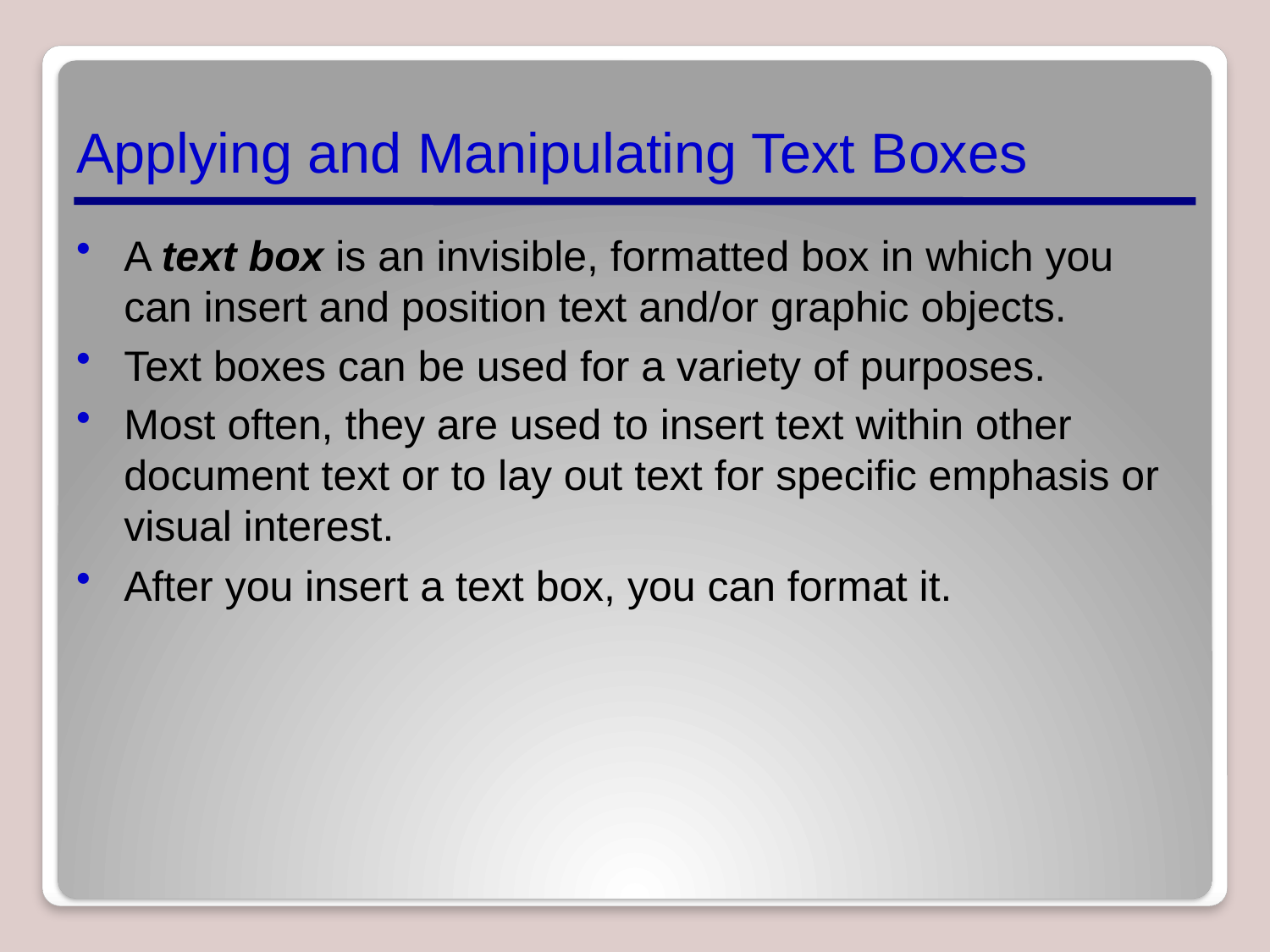

# Applying and Manipulating Text Boxes
A text box is an invisible, formatted box in which you can insert and position text and/or graphic objects.
Text boxes can be used for a variety of purposes.
Most often, they are used to insert text within other document text or to lay out text for specific emphasis or visual interest.
After you insert a text box, you can format it.